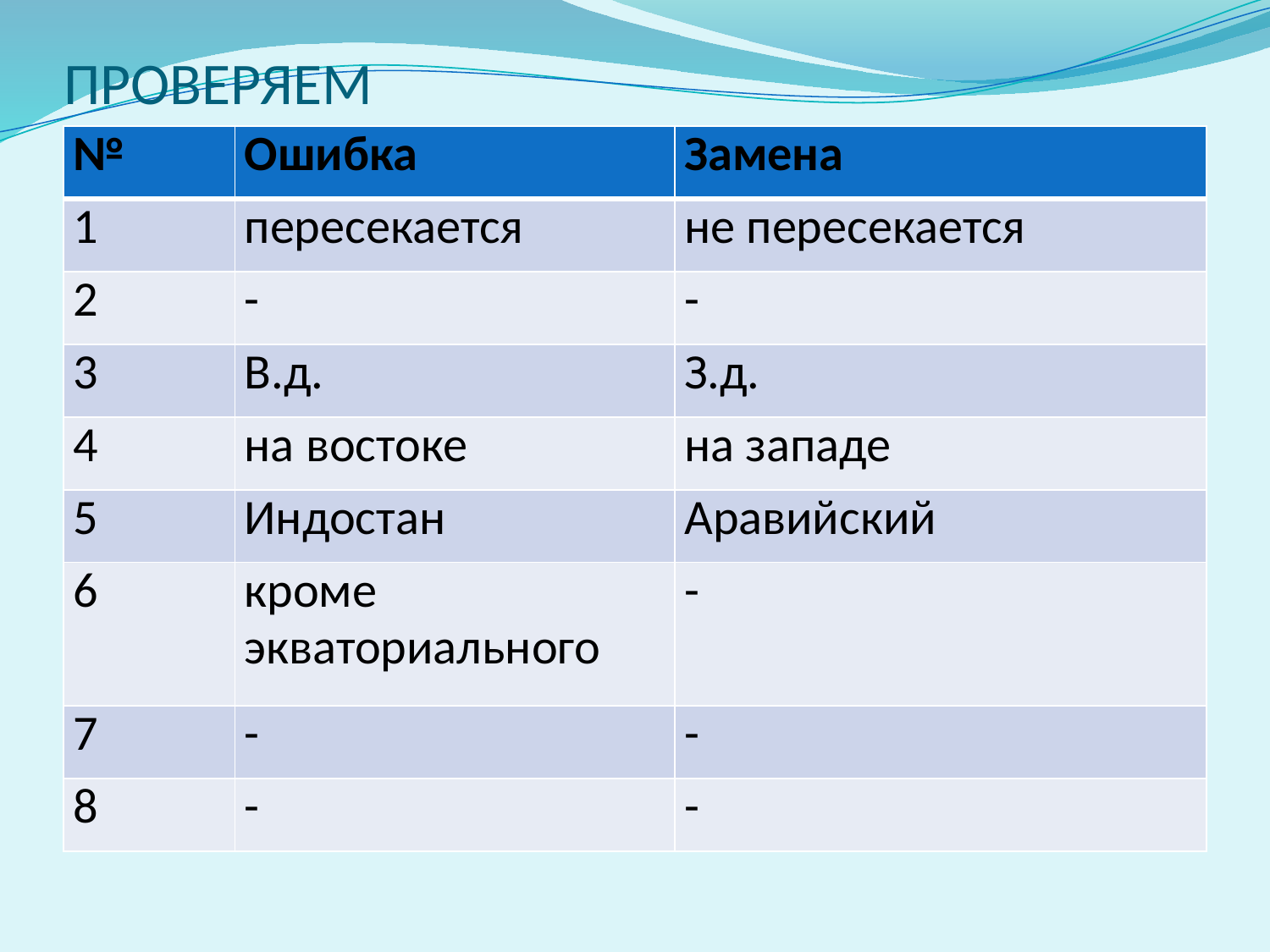

# ПРОВЕРЯЕМ
| № | Ошибка | Замена |
| --- | --- | --- |
| 1 | пересекается | не пересекается |
| 2 | - | - |
| 3 | В.д. | З.д. |
| 4 | на востоке | на западе |
| 5 | Индостан | Аравийский |
| 6 | кроме экваториального | - |
| 7 | - | - |
| 8 | - | - |